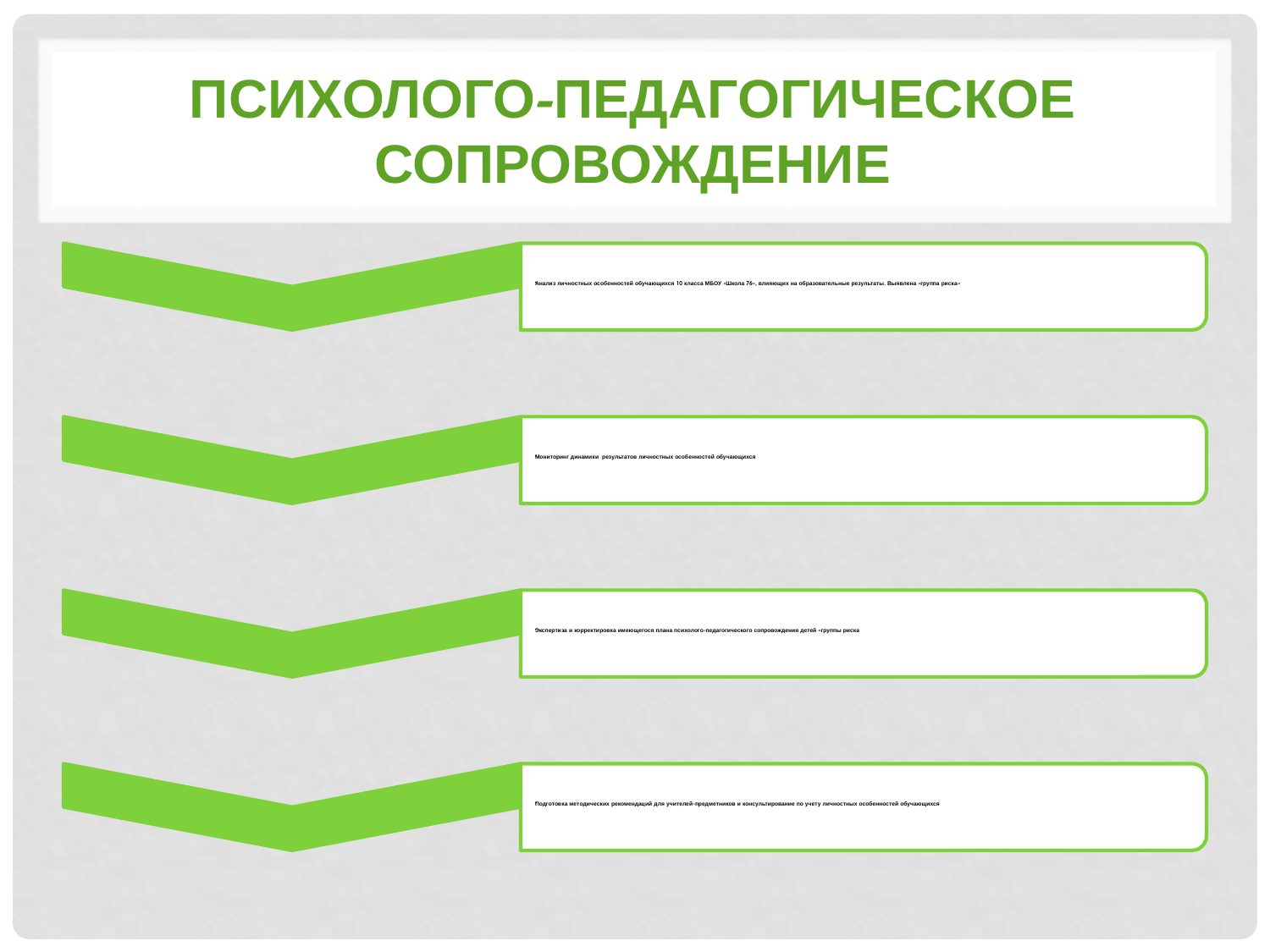

# Психолого-педагогическое сопровождение
Анализ личностных особенностей обучающихся 10 класса МБОУ «Школа 76», влияющих на образовательные результаты. Выявлена «группа риска»
Мониторинг динамики  результатов личностных особенностей обучающихся
Экспертиза и корректировка имеющегося плана психолого-педагогического сопровождения детей «группы риска
Подготовка методических рекомендаций для учителей-предметников и консультирование по учету личностных особенностей обучающихся